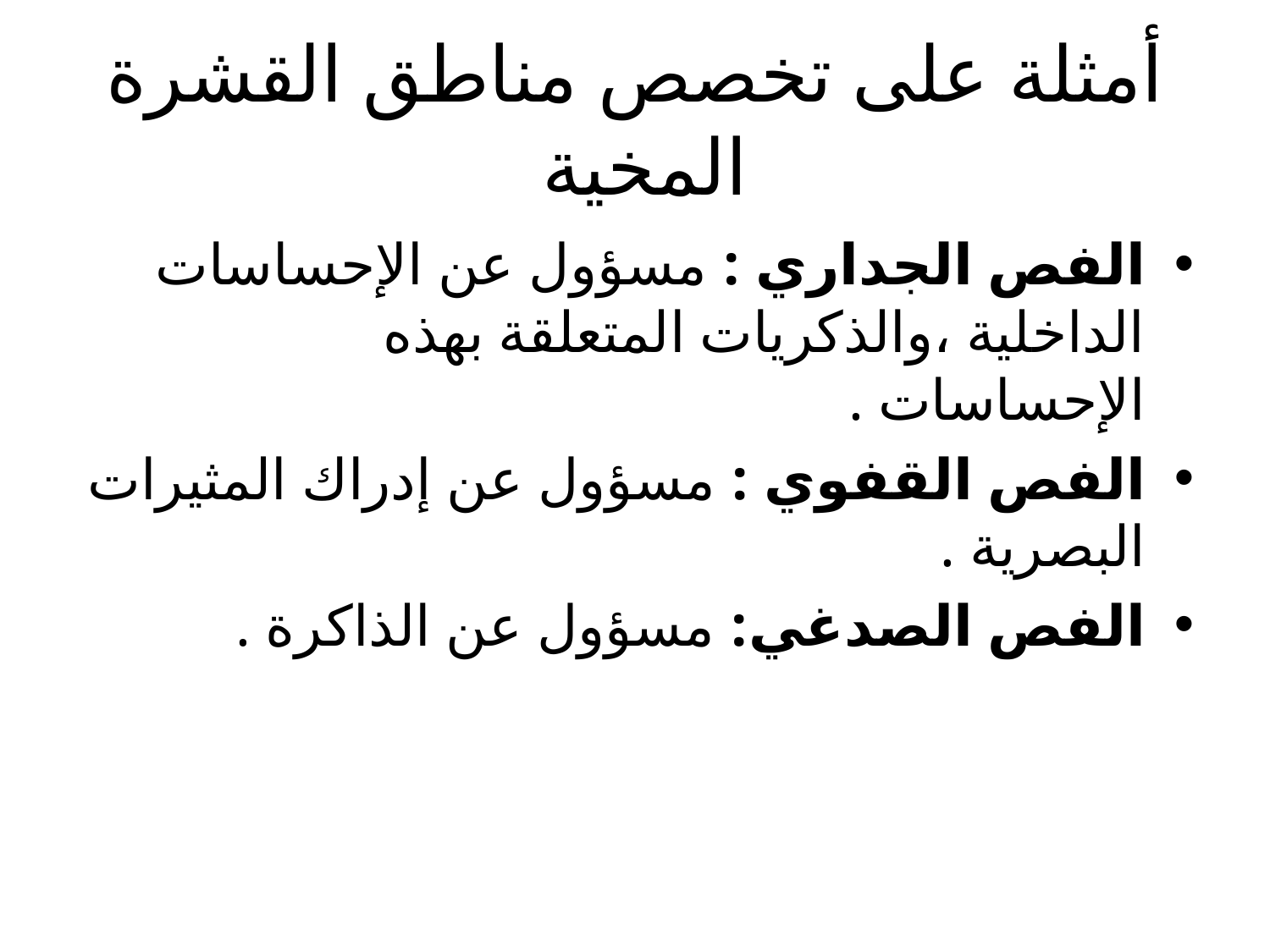

# أمثلة على تخصص مناطق القشرة المخية
الفص الجداري : مسؤول عن الإحساسات الداخلية ،والذكريات المتعلقة بهذه الإحساسات .
الفص القفوي : مسؤول عن إدراك المثيرات البصرية .
الفص الصدغي: مسؤول عن الذاكرة .